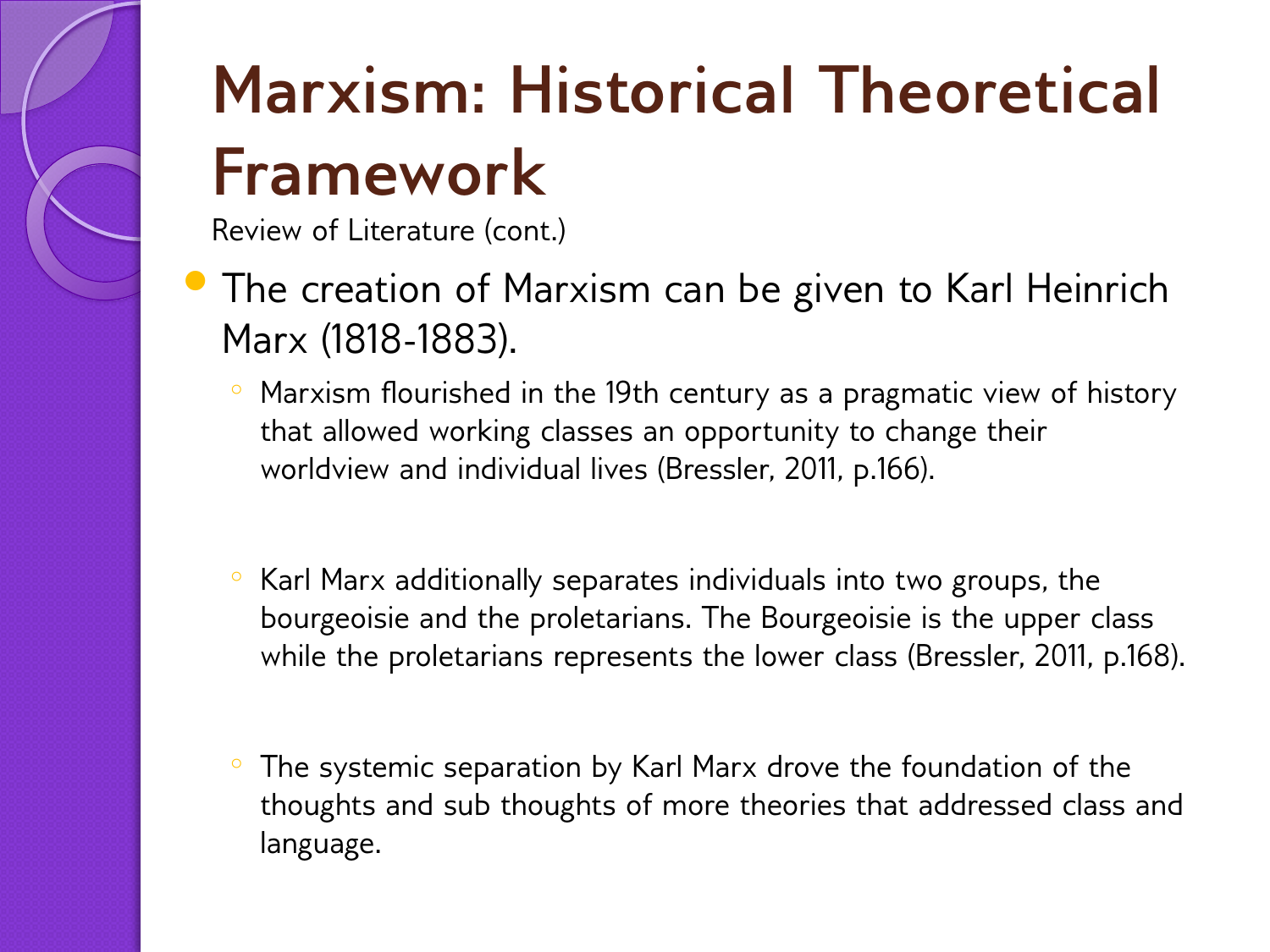

# Marxism: Historical Theoretical Framework Review of Literature (cont.)
The creation of Marxism can be given to Karl Heinrich Marx (1818-1883).
Marxism flourished in the 19th century as a pragmatic view of history that allowed working classes an opportunity to change their worldview and individual lives (Bressler, 2011, p.166).

Karl Marx additionally separates individuals into two groups, the bourgeoisie and the proletarians. The Bourgeoisie is the upper class while the proletarians represents the lower class (Bressler, 2011, p.168).

The systemic separation by Karl Marx drove the foundation of the thoughts and sub thoughts of more theories that addressed class and language.